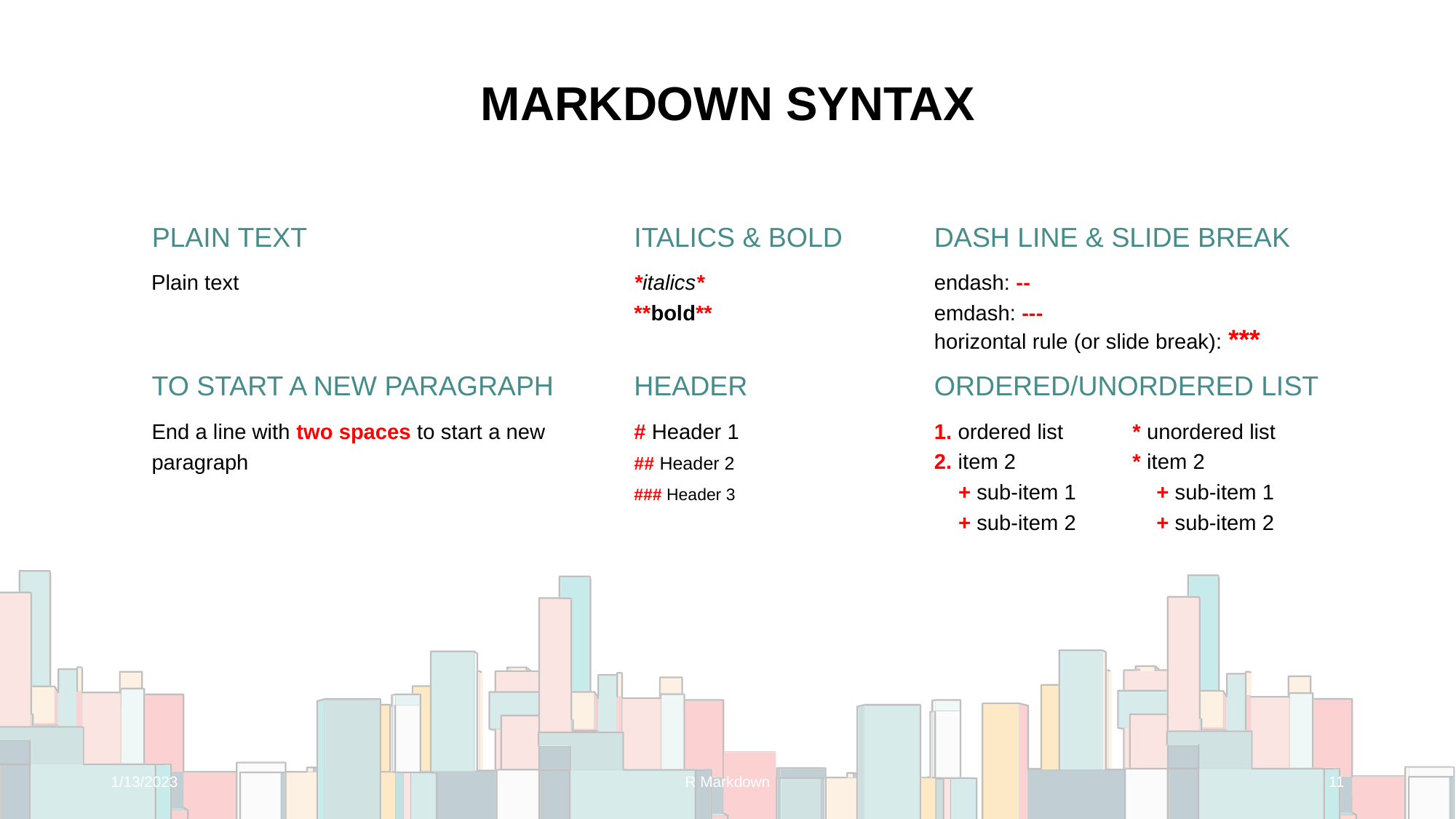

# MARKDOWN SYNTAX
PLAIN TEXT
ITALICS & BOLD
DASH LINE & SLIDE BREAK
endash: --
emdash: ---
horizontal rule (or slide break): ***
*italics*
**bold**
Plain text
HEADER
ORDERED/UNORDERED LIST
TO START A NEW PARAGRAPH
# Header 1
## Header 2
### Header 3
1. ordered list
2. item 2
    + sub-item 1
    + sub-item 2

* unordered list
* item 2
    + sub-item 1
    + sub-item 2
End a line with two spaces to start a new paragraph

1/13/2023
R Markdown
11